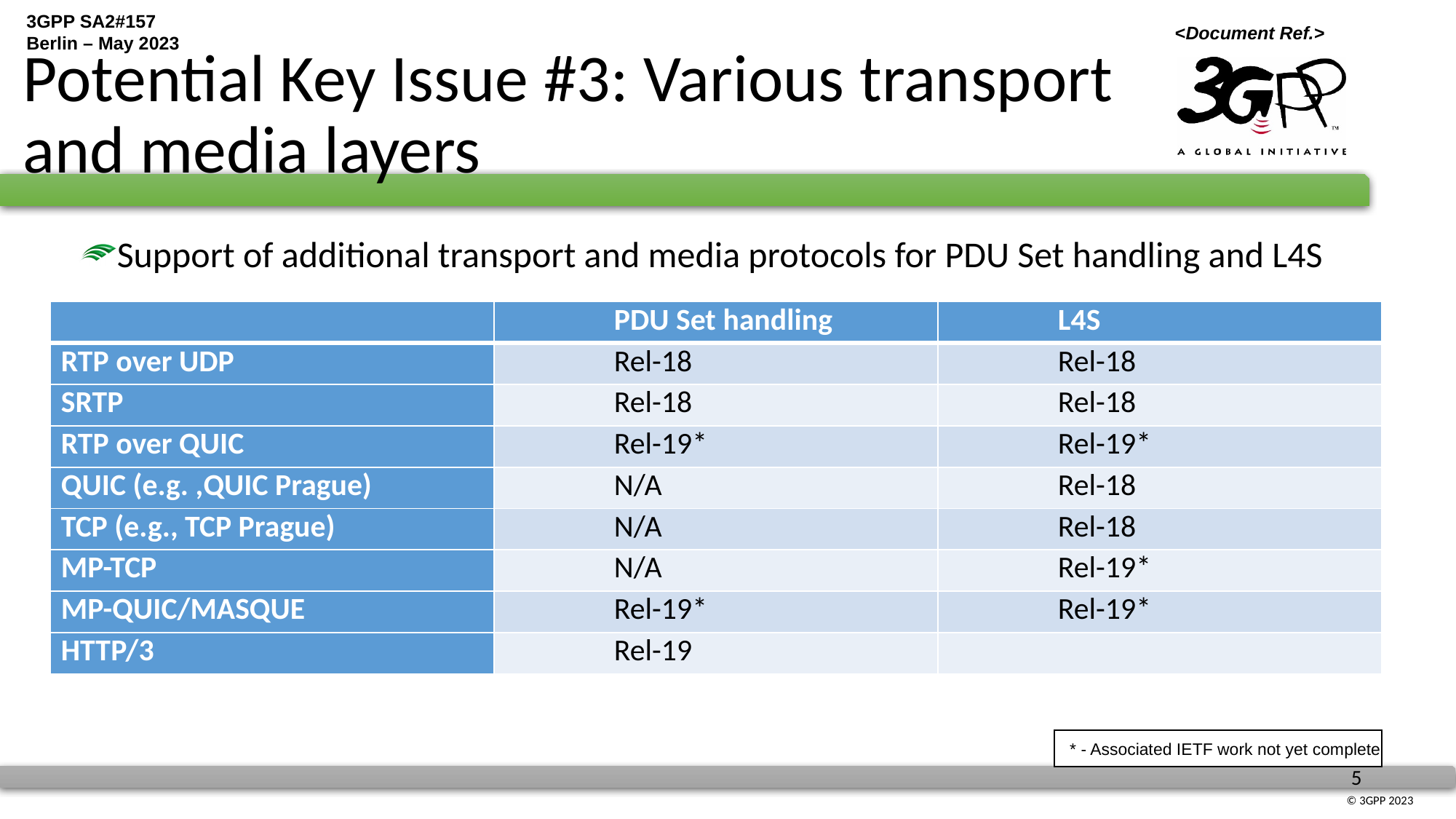

# Potential Key Issue #3: Various transport and media layers
Support of additional transport and media protocols for PDU Set handling and L4S
|  | PDU Set handling | L4S |
| --- | --- | --- |
| RTP over UDP | Rel-18 | Rel-18 |
| SRTP | Rel-18 | Rel-18 |
| RTP over QUIC | Rel-19\* | Rel-19\* |
| QUIC (e.g. ,QUIC Prague) | N/A | Rel-18 |
| TCP (e.g., TCP Prague) | N/A | Rel-18 |
| MP-TCP | N/A | Rel-19\* |
| MP-QUIC/MASQUE | Rel-19\* | Rel-19\* |
| HTTP/3 | Rel-19 |  |

* - Associated IETF work not yet complete